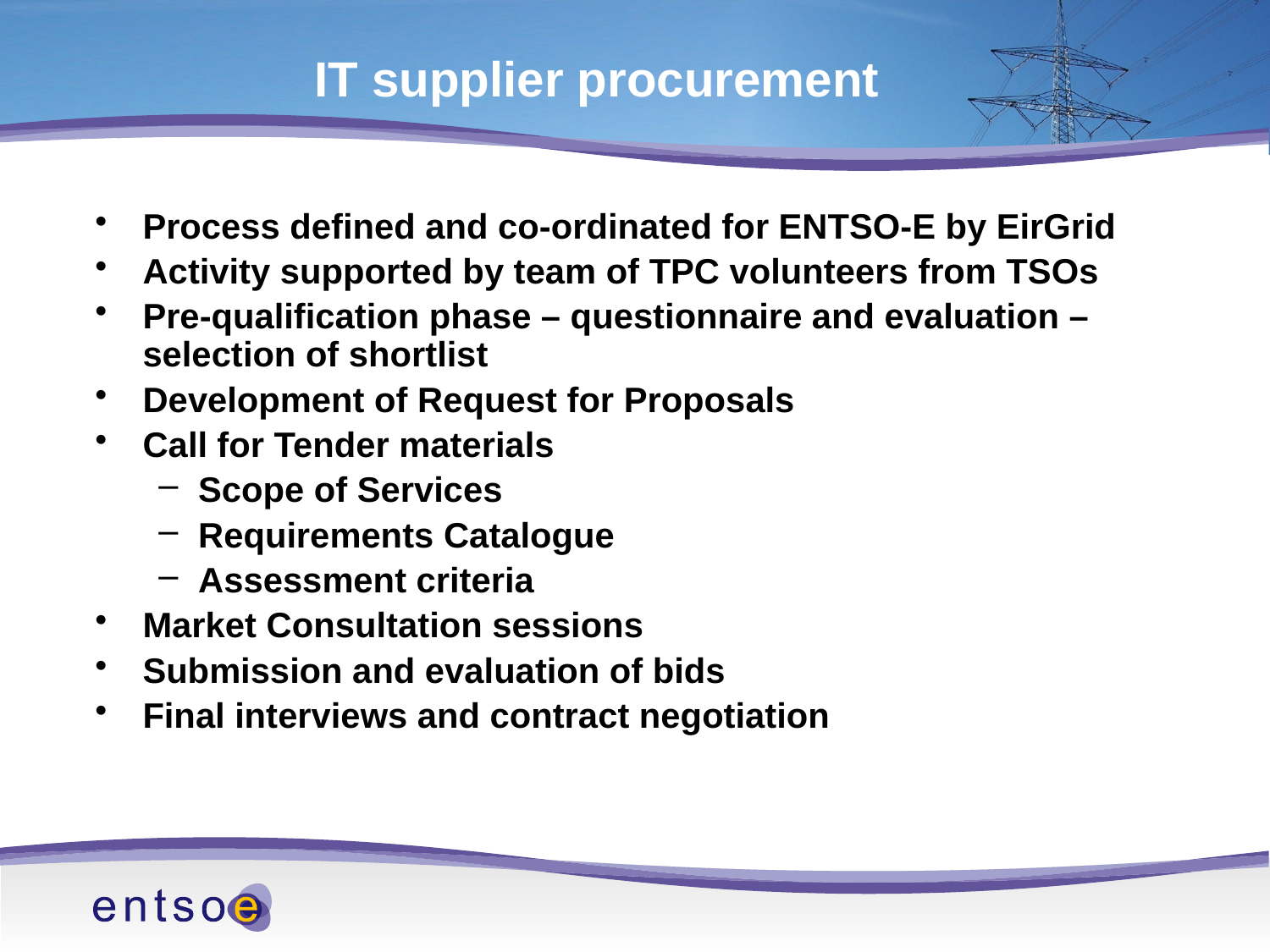

IT supplier procurement
Process defined and co-ordinated for ENTSO-E by EirGrid
Activity supported by team of TPC volunteers from TSOs
Pre-qualification phase – questionnaire and evaluation – selection of shortlist
Development of Request for Proposals
Call for Tender materials
Scope of Services
Requirements Catalogue
Assessment criteria
Market Consultation sessions
Submission and evaluation of bids
Final interviews and contract negotiation